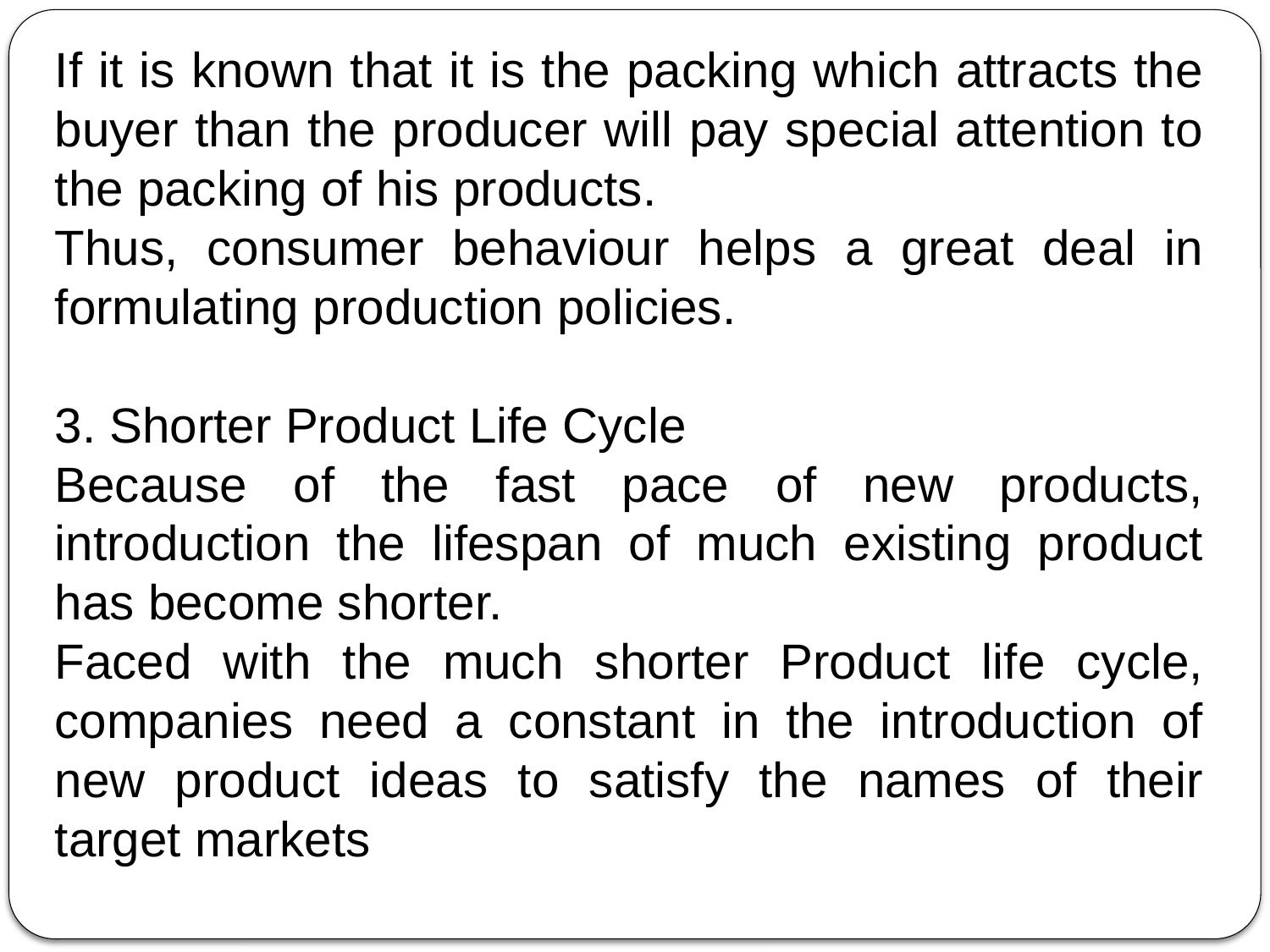

If it is known that it is the packing which attracts the buyer than the producer will pay special attention to the packing of his products.
Thus, consumer behaviour helps a great deal in formulating production policies.

3. Shorter Product Life Cycle
Because of the fast pace of new products, introduction the lifespan of much existing product has become shorter.
Faced with the much shorter Product life cycle, companies need a constant in the introduction of new product ideas to satisfy the names of their target markets